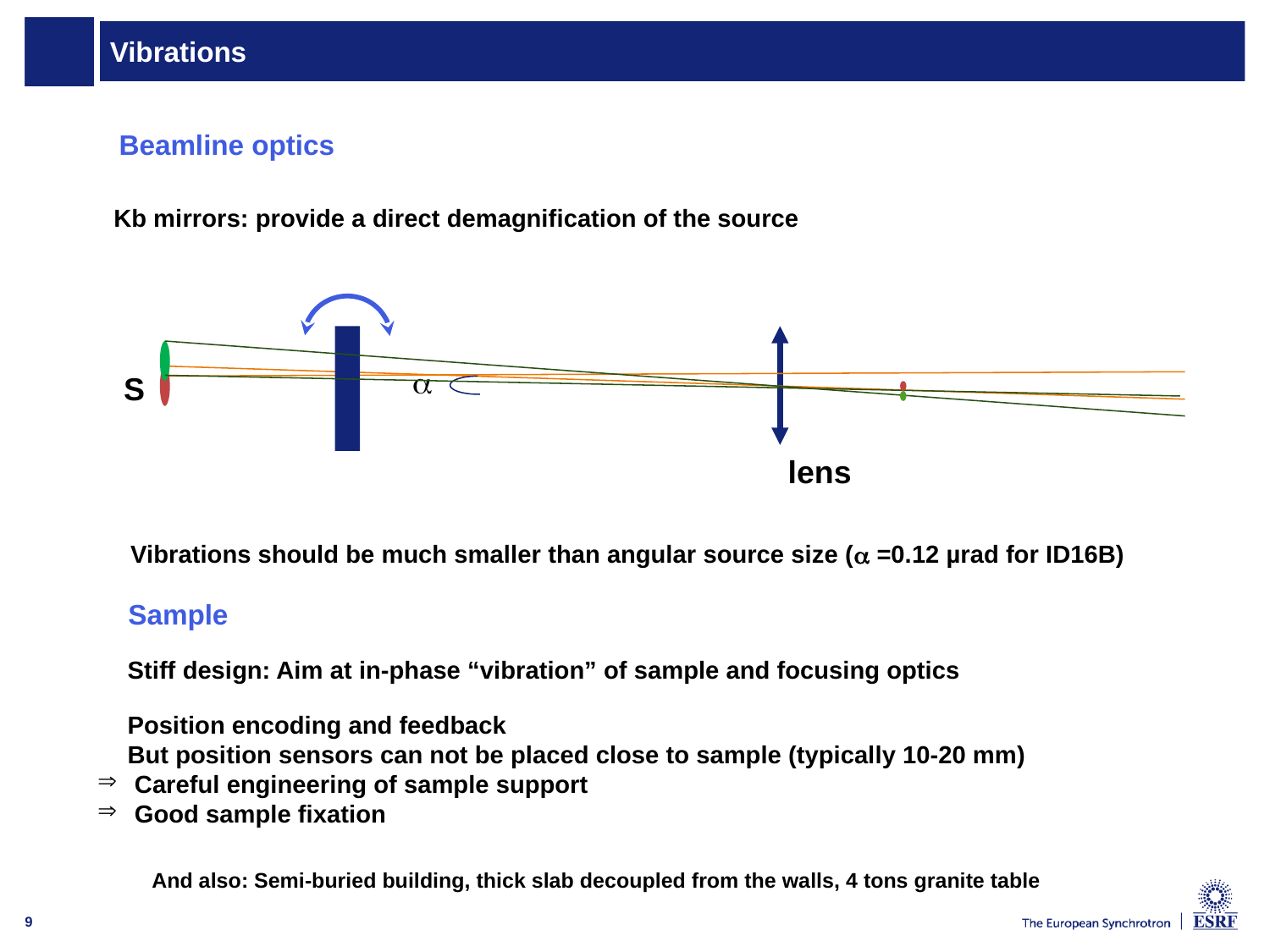

# Vibrations
Beamline optics
Kb mirrors: provide a direct demagnification of the source

α
S

lens
Vibrations should be much smaller than angular source size (α =0.12 µrad for ID16B)
Sample
Stiff design: Aim at in-phase “vibration” of sample and focusing optics
Position encoding and feedback
But position sensors can not be placed close to sample (typically 10-20 mm)
 Careful engineering of sample support
 Good sample fixation
And also: Semi-buried building, thick slab decoupled from the walls, 4 tons granite table
9